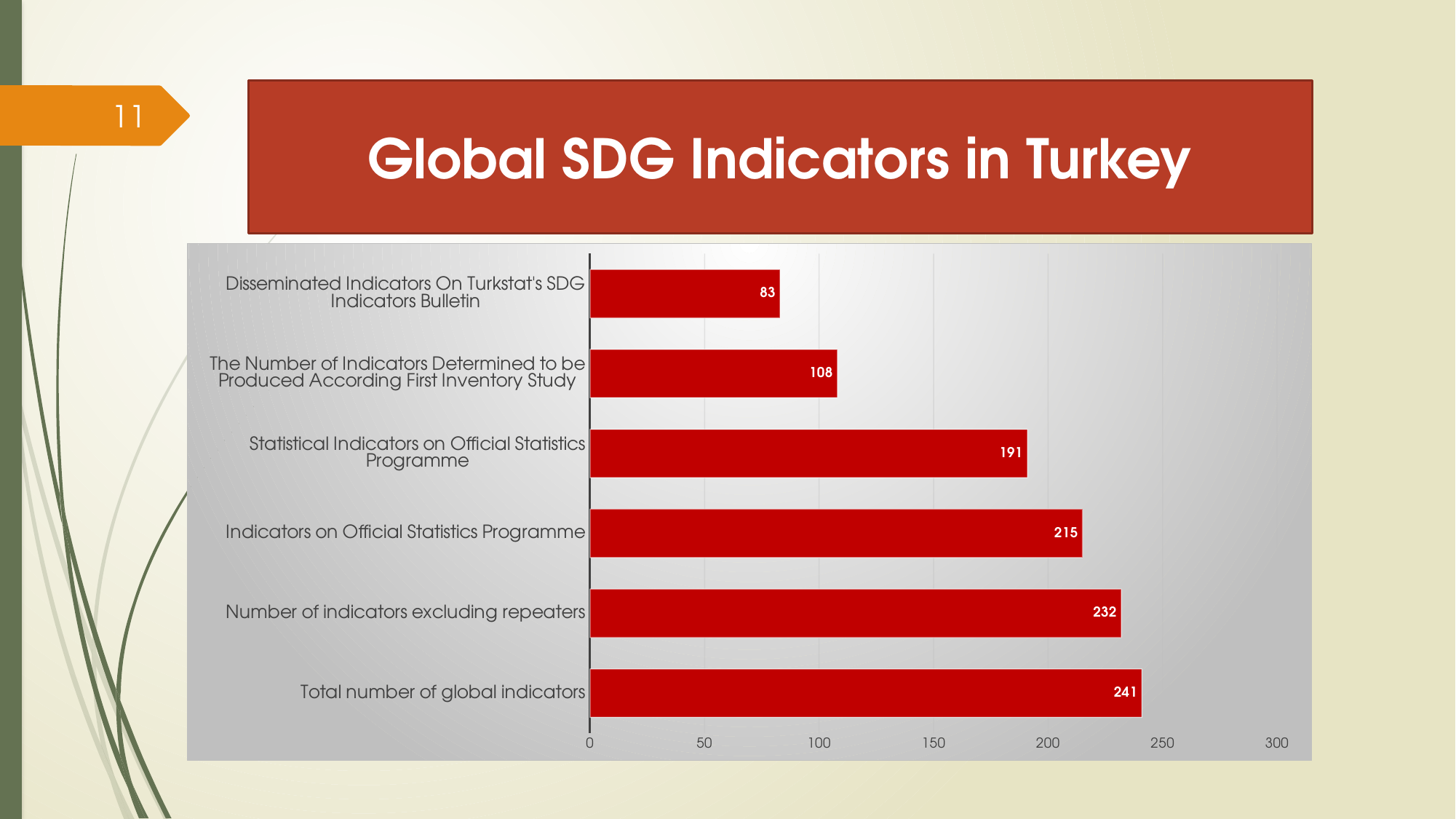

# Global SDG Indicators in Turkey
11

### Chart

| Category |  |
|---|---|
| Total number of global indicators | 241.0 |
| Number of indicators excluding repeaters | 232.0 |
| Indicators on Official Statistics Programme | 215.0 |
| Statistical Indicators on Official Statistics Programme | 191.0 |
| The Number of Indicators Determined to be Produced According First Inventory Study | 108.0 |
| Disseminated Indicators On Turkstat's SDG Indicators Bulletin | 83.0 |